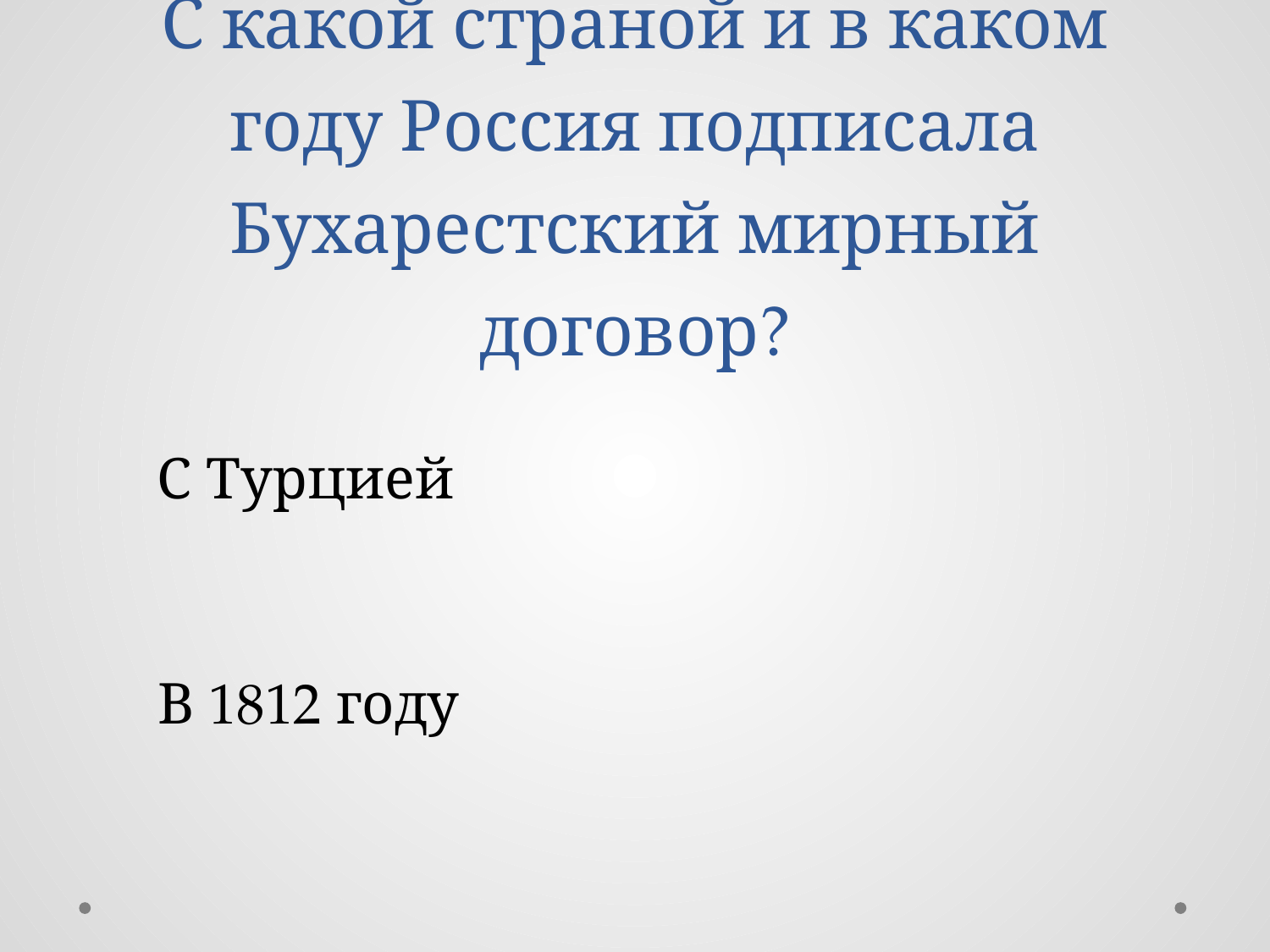

# С какой страной и в каком году Россия подписала Бухарестский мирный договор?
С Турцией

В 1812 году